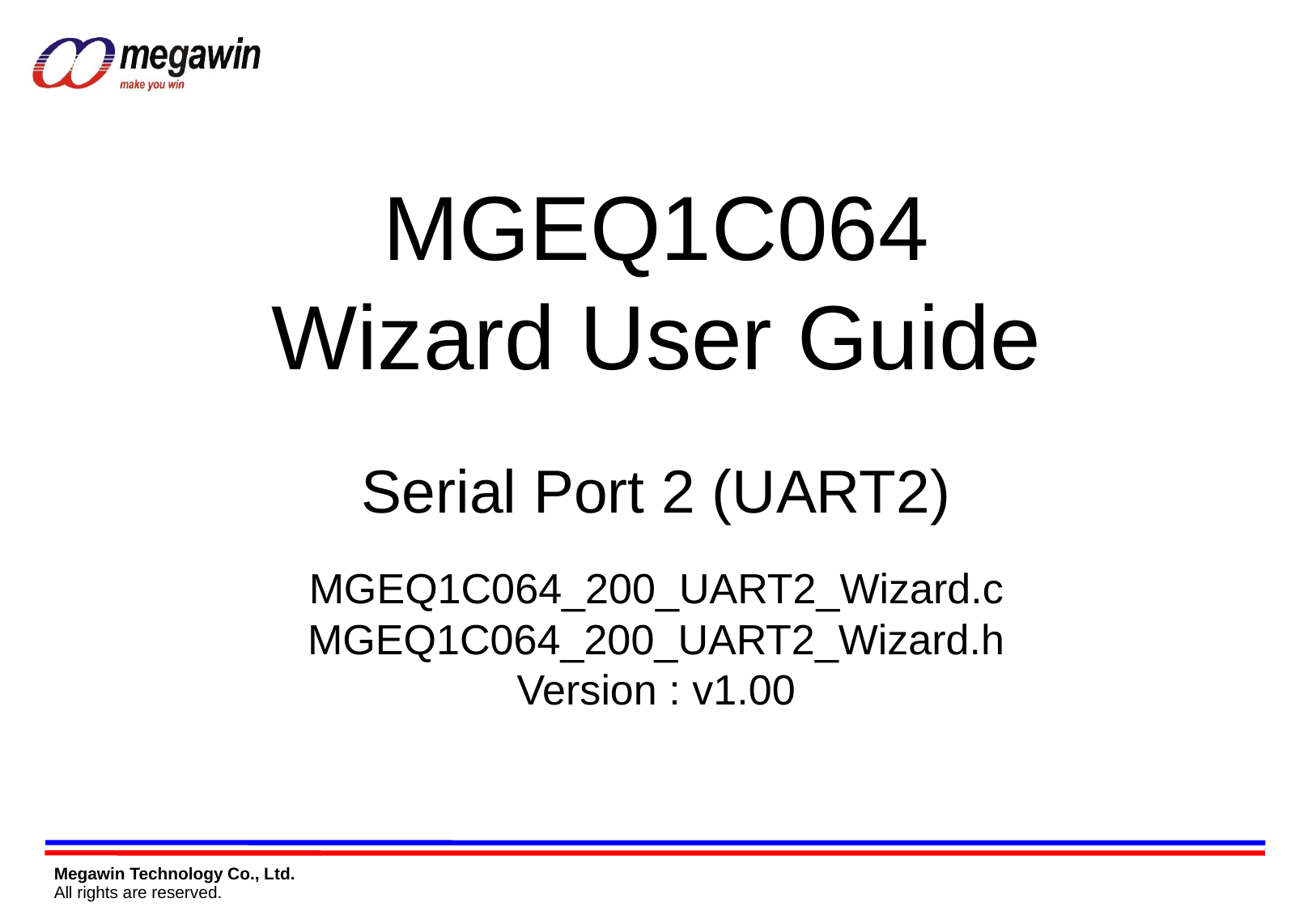

MGEQ1C064
Wizard User Guide
Serial Port 2 (UART2)
MGEQ1C064_200_UART2_Wizard.c
MGEQ1C064_200_UART2_Wizard.h
Version : v1.00